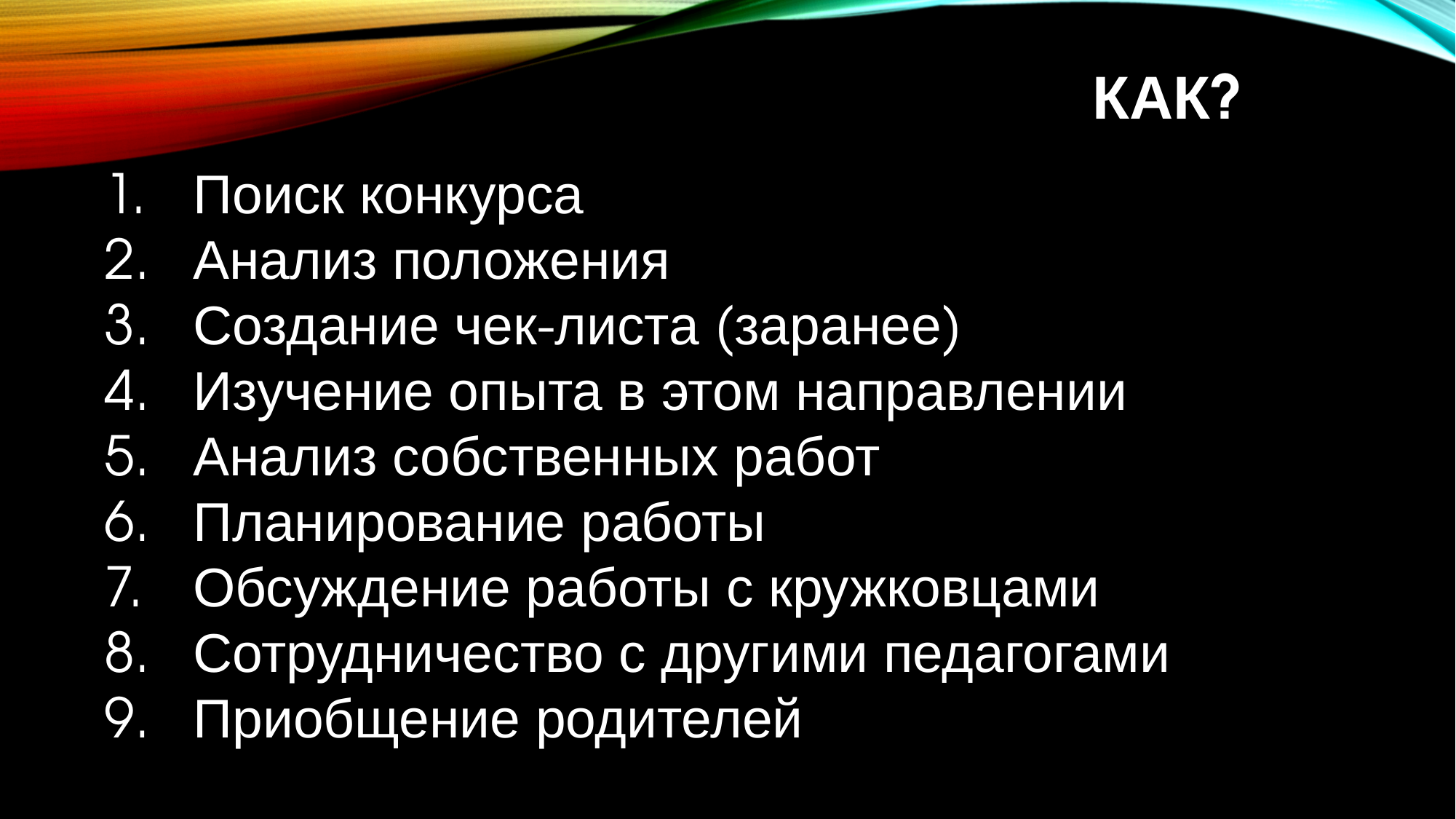

# как?
Поиск конкурса
Анализ положения
Создание чек-листа (заранее)
Изучение опыта в этом направлении
Анализ собственных работ
Планирование работы
Обсуждение работы с кружковцами
Сотрудничество с другими педагогами
Приобщение родителей